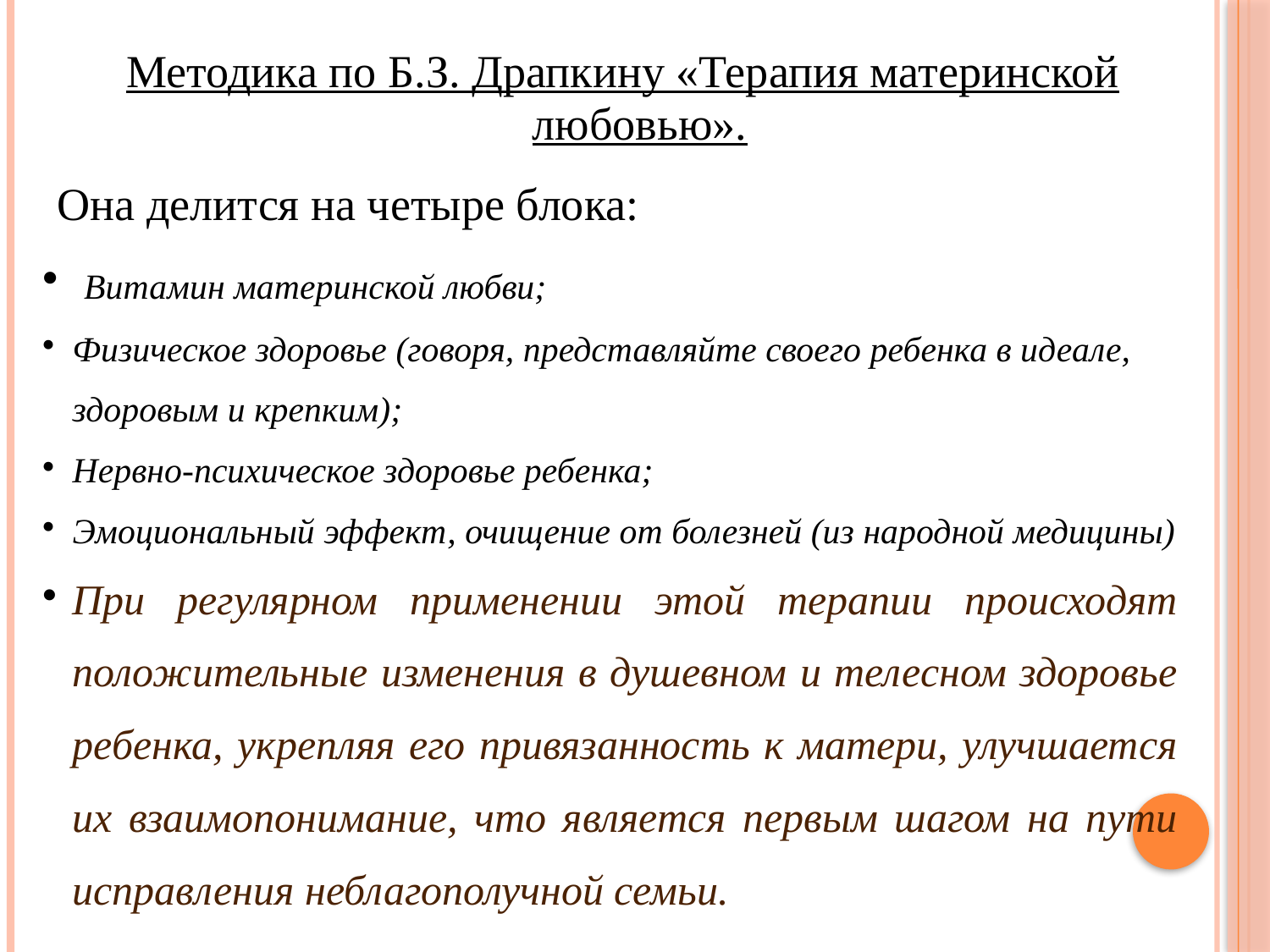

Методика по Б.З. Драпкину «Терапия материнской любовью».
Она делится на четыре блока:
 Витамин материнской любви;
Физическое здоровье (говоря, представляйте своего ребенка в идеале, здоровым и крепким);
Нервно-психическое здоровье ребенка;
Эмоциональный эффект, очищение от болезней (из народной медицины)
При регулярном применении этой терапии происходят положительные изменения в душевном и телесном здоровье ребенка, укрепляя его привязанность к матери, улучшается их взаимопонимание, что является первым шагом на пути исправления неблагополучной семьи.